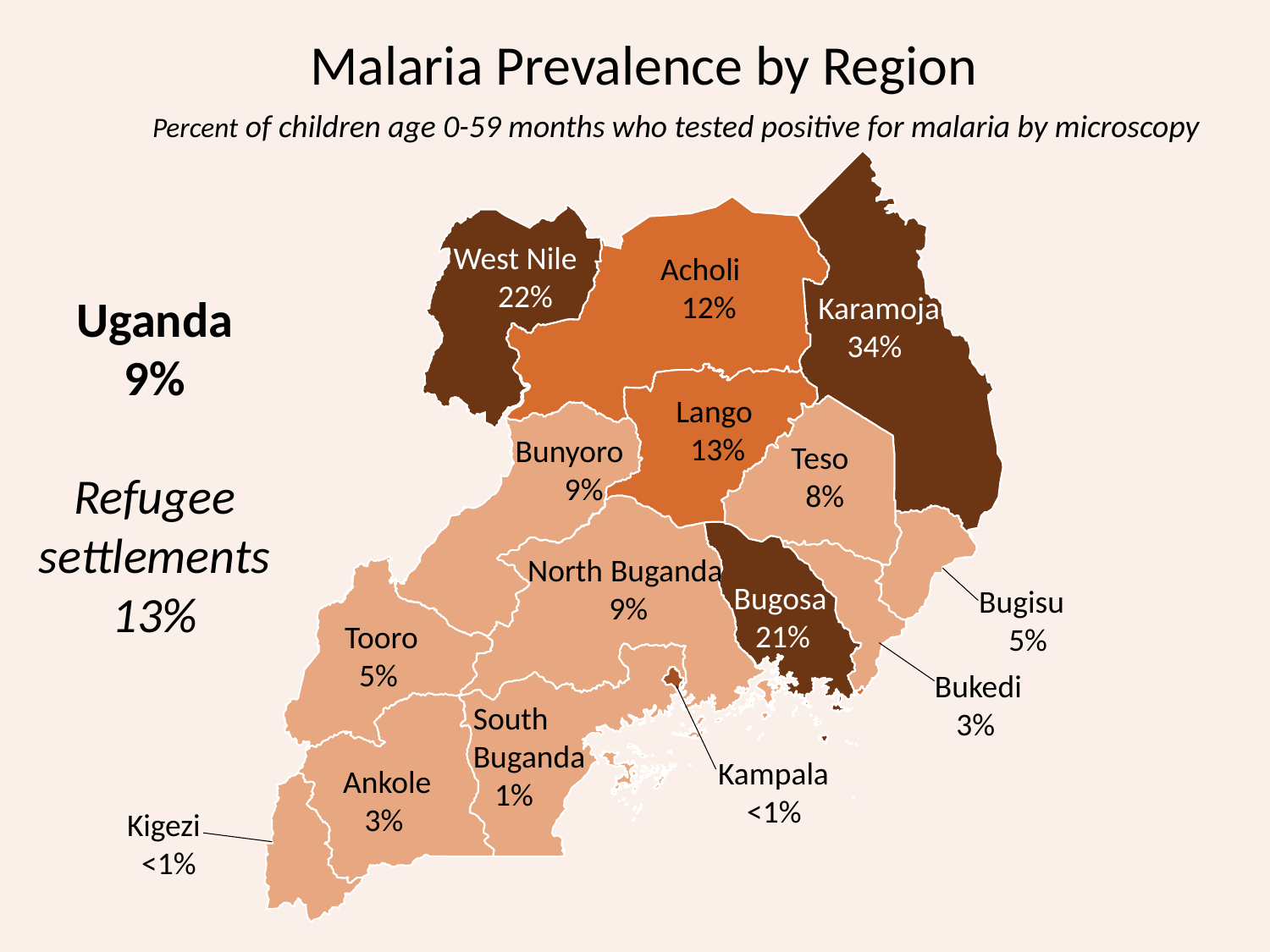

# Malaria Prevalence by Region
Percent of children age 0-59 months who tested positive for malaria by microscopy

West Nile
22%
 Acholi
12%
Uganda
9%

Refugee settlements
13%
Karamoja
    34%

 Lango
   13%

Bunyoro     9%
Teso
  8%

North Buganda
9%

Bugosa
   21%
Bugisu
5%
Tooro
  5%

Bukedi
   3%

South Buganda
   1%

Kampala
    <1%
Ankole
   3%

Kigezi
  <1%